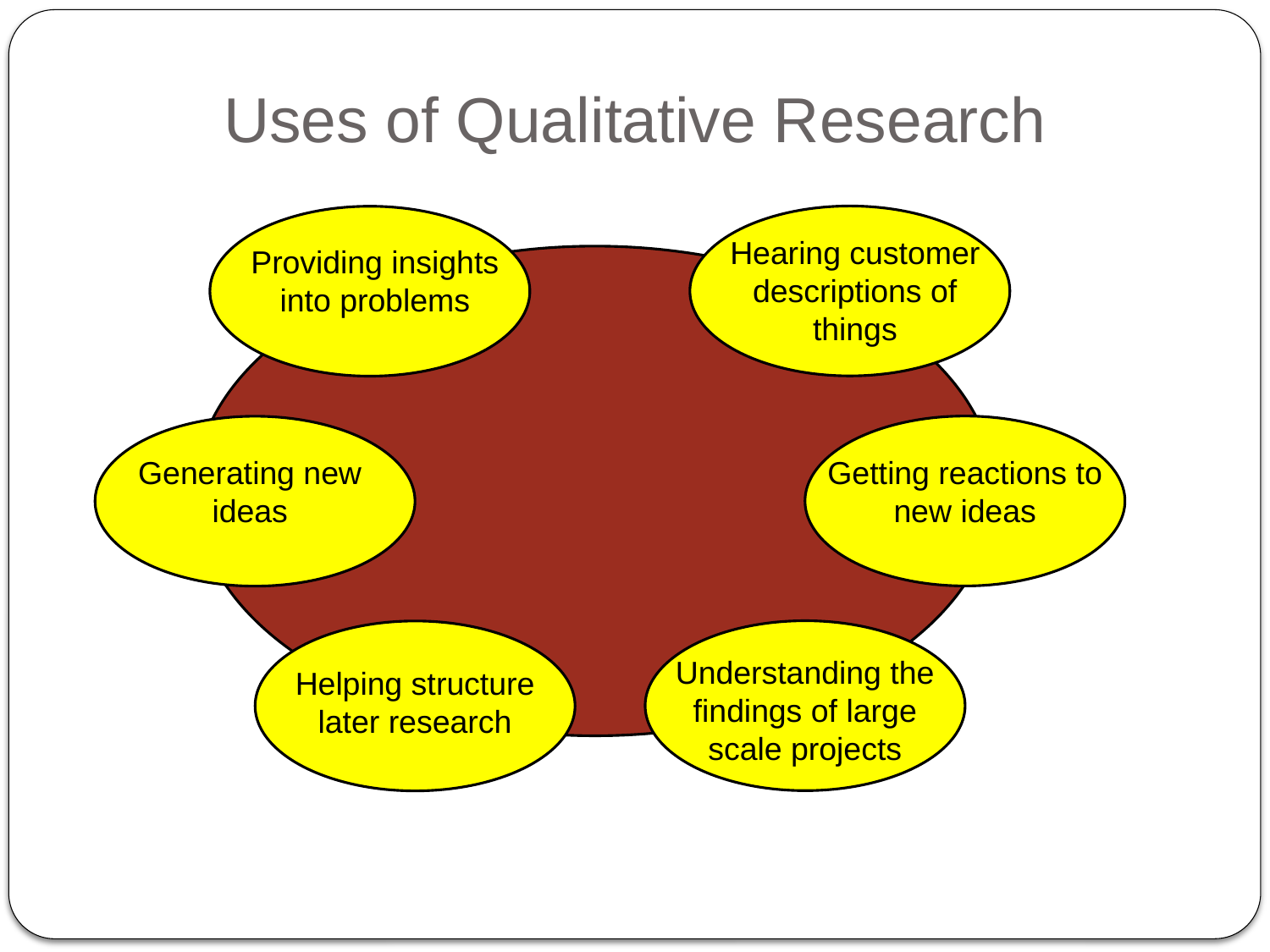

Uses of Qualitative Research

Hearing customer descriptions of things
Providing insights into problems

Generating new ideas
Getting reactions to new ideas

Understanding the findings of large scale projects
Helping structure later research